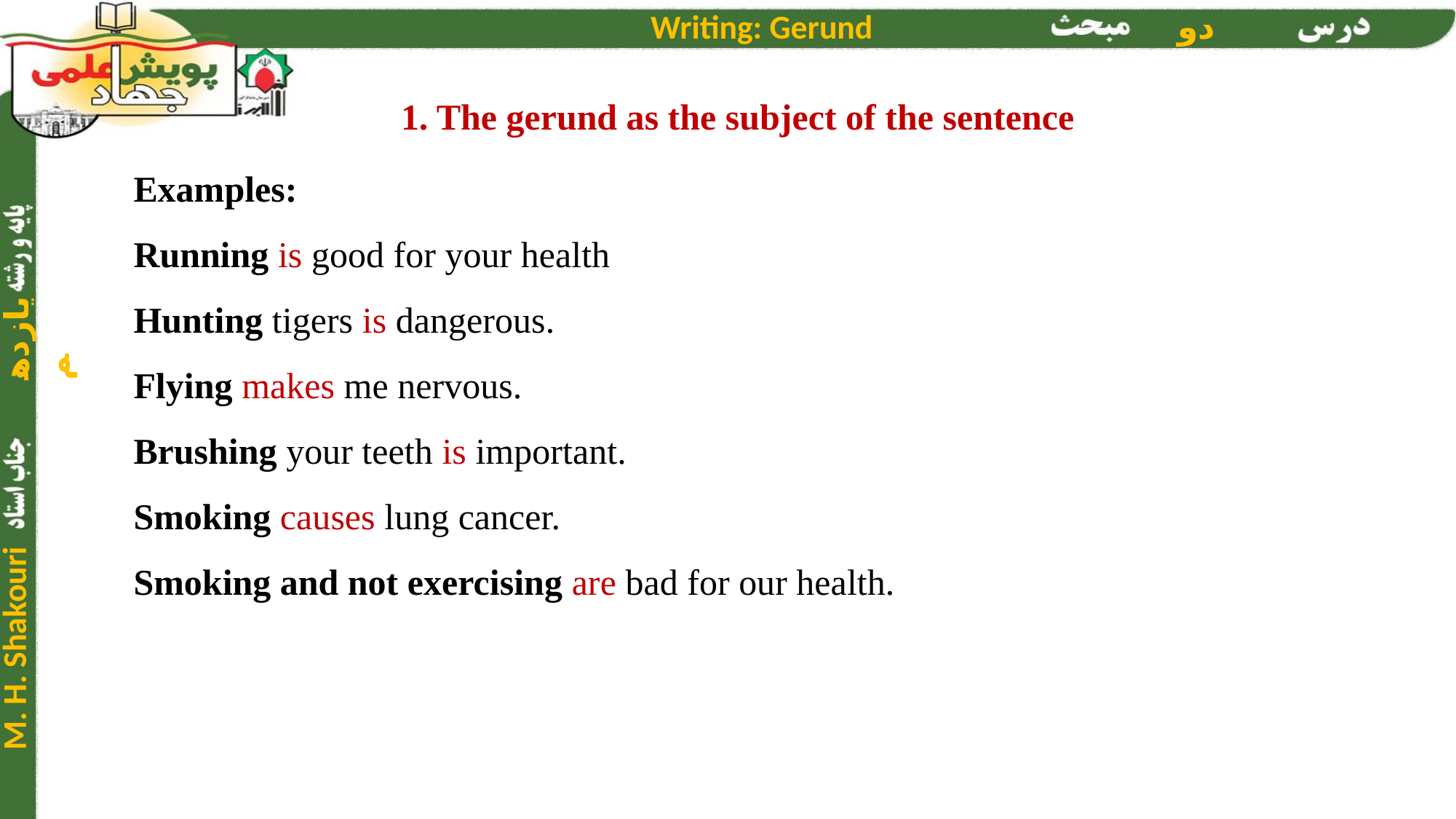

1. The gerund as the subject of the sentence
Examples:
Running is good for your health
Hunting tigers is dangerous.
Flying makes me nervous.
Brushing your teeth is important.
Smoking causes lung cancer.
Smoking and not exercising are bad for our health.